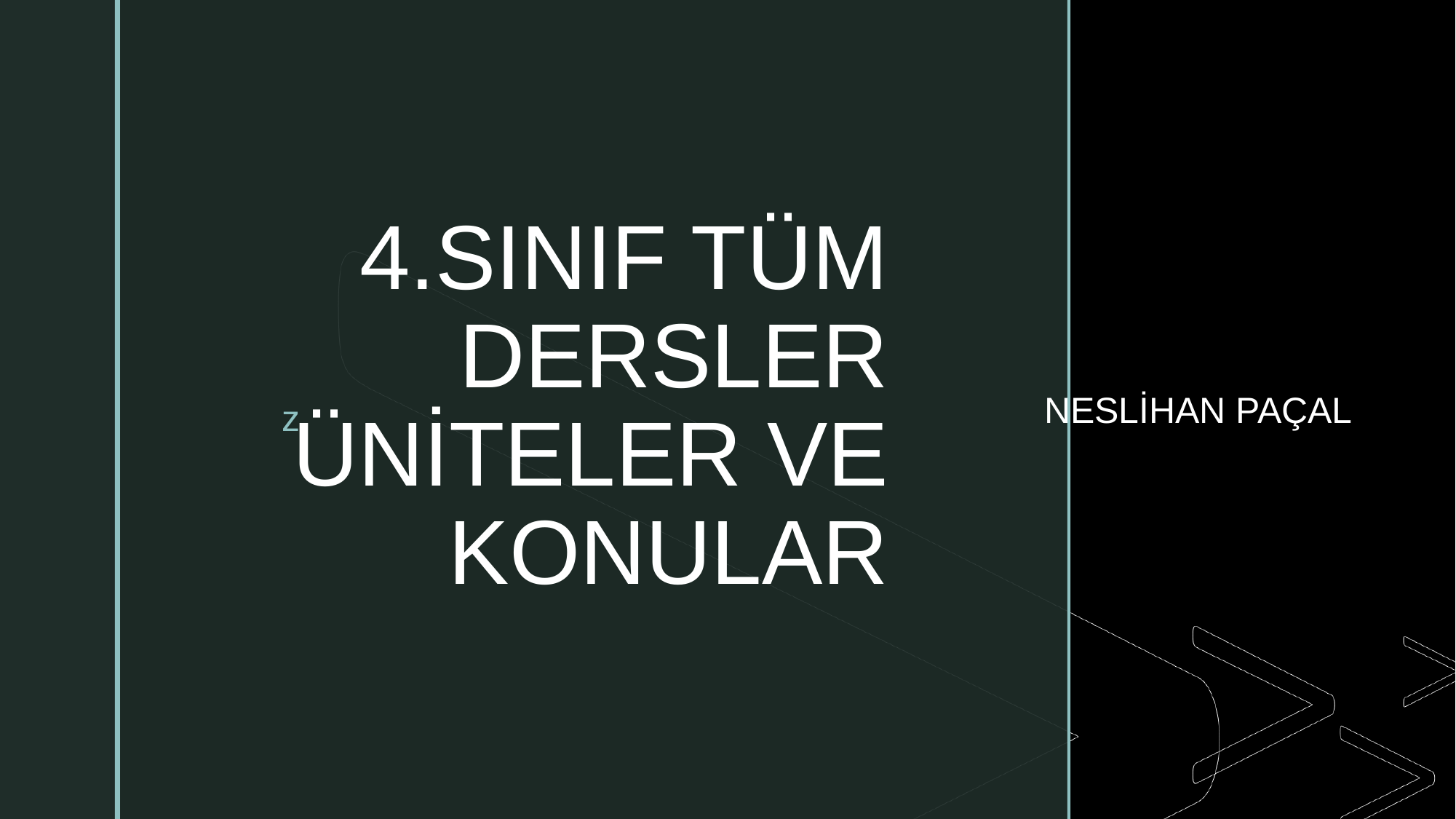

# 4.SINIF TÜM DERSLER ÜNİTELER VE KONULAR
NESLİHAN PAÇAL